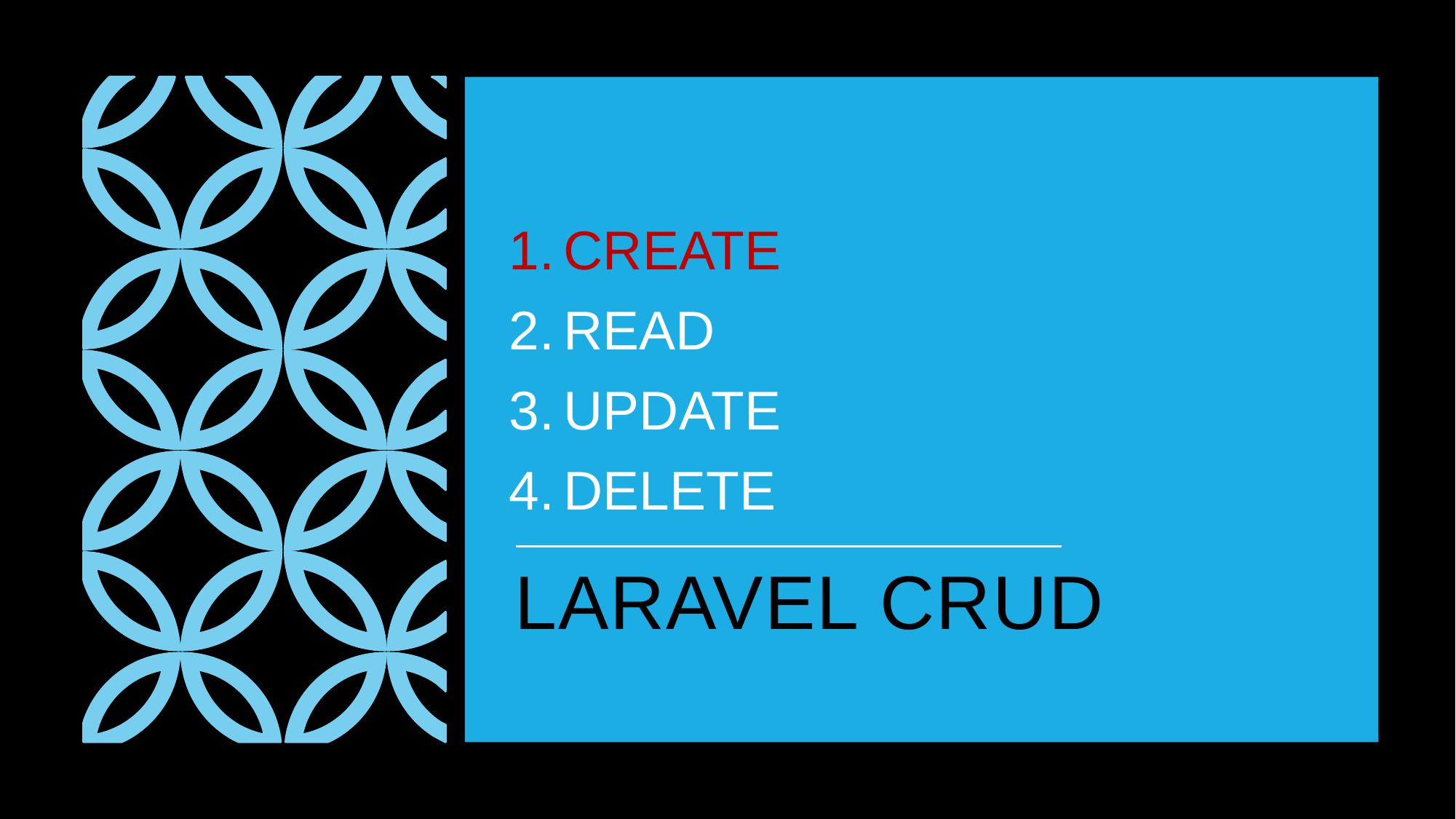

CREATE
READ
UPDATE
DELETE

# LARAVEL CRUD